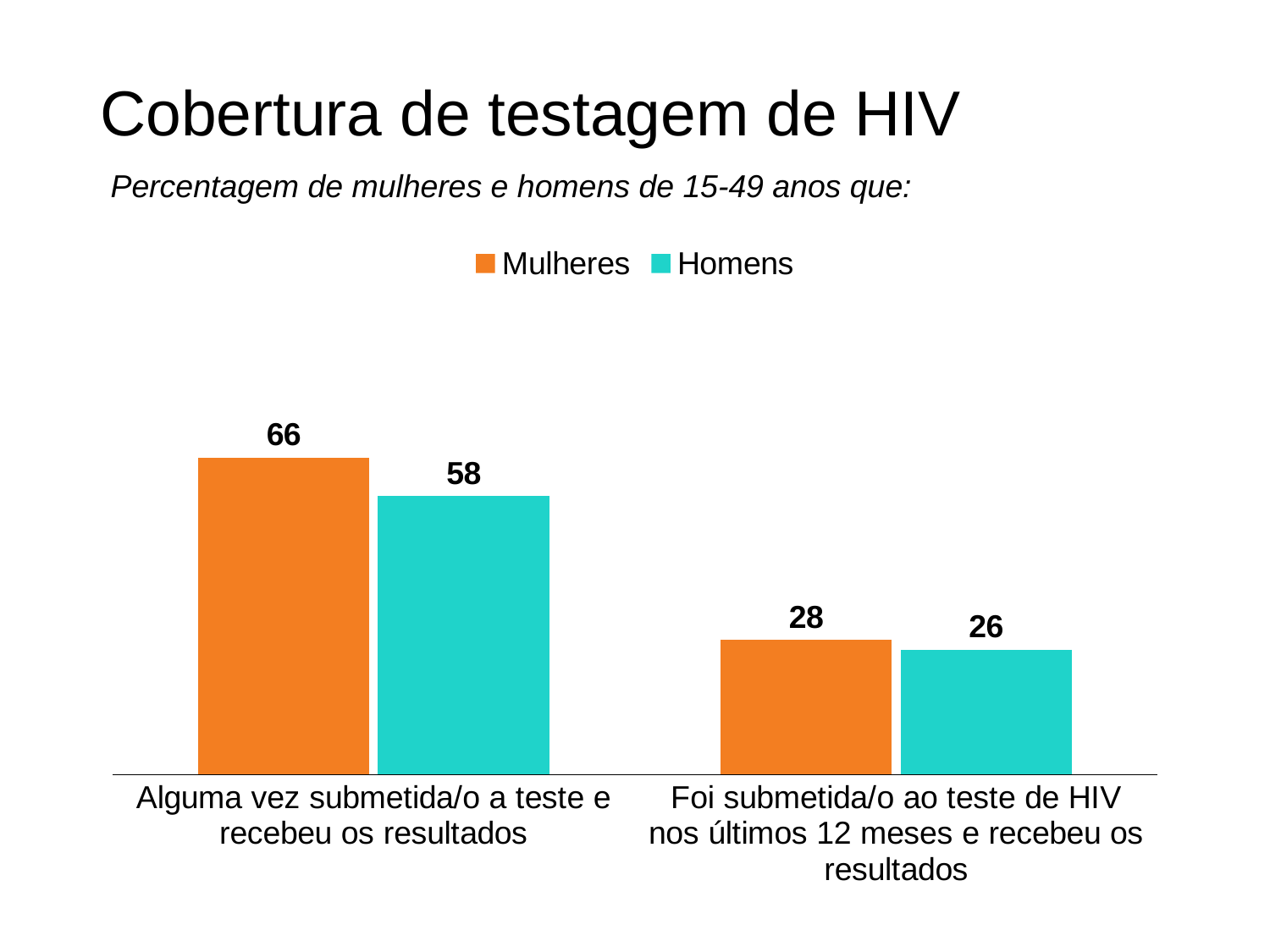

# Cobertura de testagem de HIV
Percentagem de mulheres e homens de 15-49 anos que:

### Chart

| Category | Mulheres | Homens |
|---|---|---|
| Alguma vez submetida/o a teste e recebeu os resultados | 66.0 | 58.0 |
| Foi submetida/o ao teste de HIV nos últimos 12 meses e recebeu os resultados | 28.0 | 26.0 |